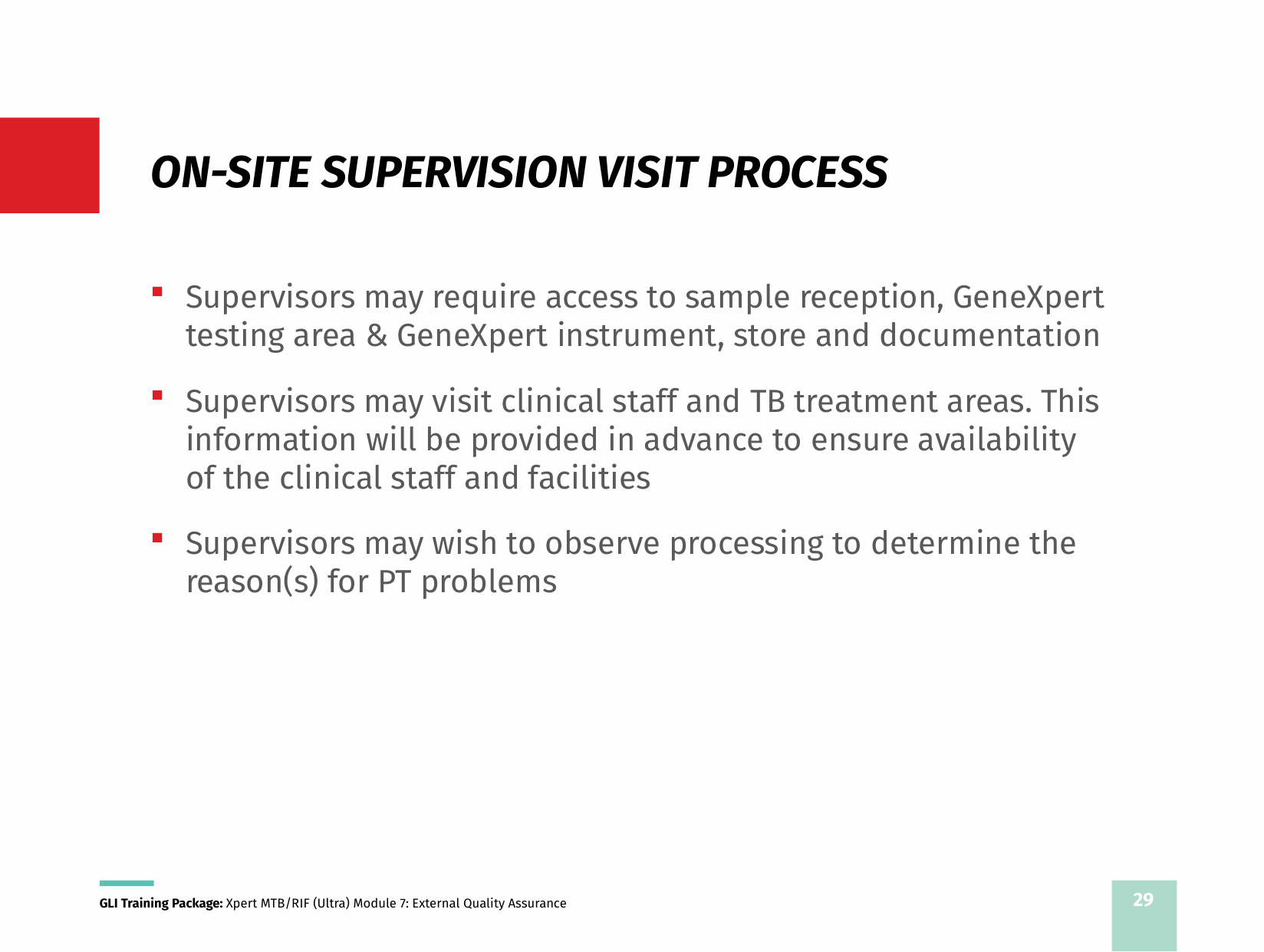

# ON-SITE SUPERVISION VISIT PROCESS
Supervisors may require access to sample reception, GeneXpert testing area & GeneXpert instrument, store and documentation
Supervisors may visit clinical staff and TB treatment areas. This information will be provided in advance to ensure availability of the clinical staff and facilities
Supervisors may wish to observe processing to determine the reason(s) for PT problems